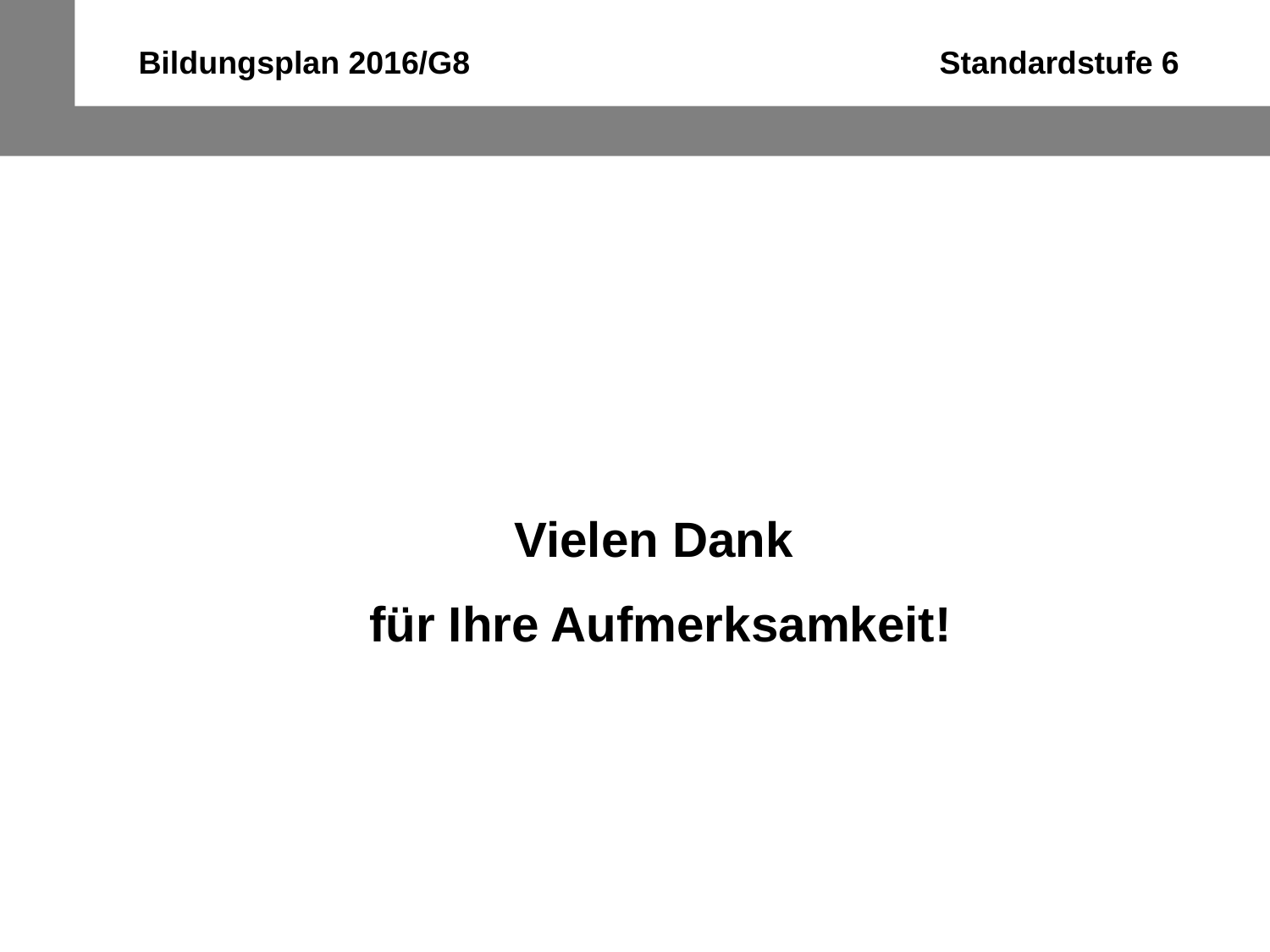

Bildungsplan 2016/G8                                                     Standardstufe 6

Vielen Dank
für Ihre Aufmerksamkeit!